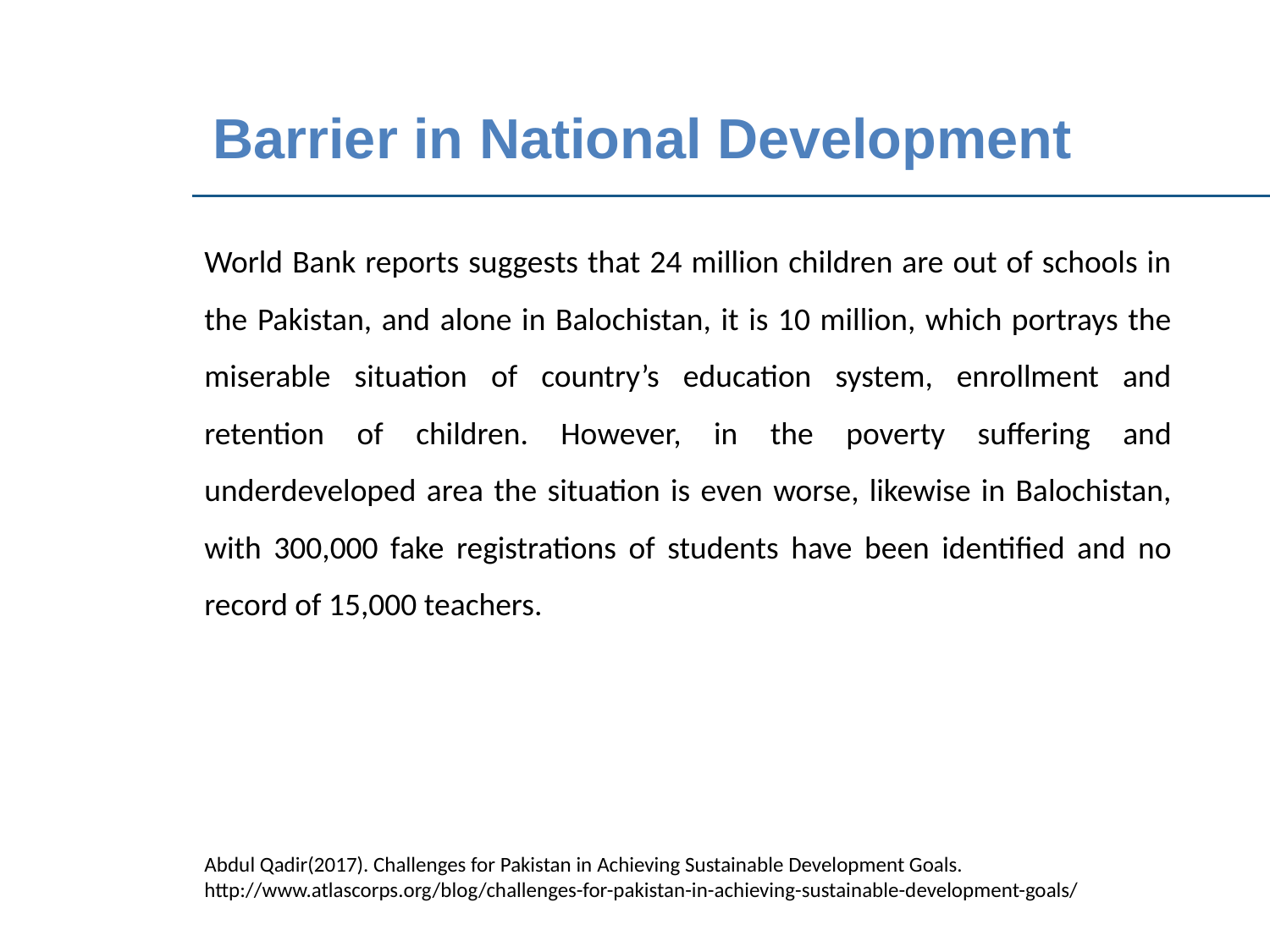

Barrier in National Development
World Bank reports suggests that 24 million children are out of schools in the Pakistan, and alone in Balochistan, it is 10 million, which portrays the miserable situation of country’s education system, enrollment and retention of children. However, in the poverty suffering and underdeveloped area the situation is even worse, likewise in Balochistan, with 300,000 fake registrations of students have been identified and no record of 15,000 teachers.

Abdul Qadir(2017). Challenges for Pakistan in Achieving Sustainable Development Goals. http://www.atlascorps.org/blog/challenges-for-pakistan-in-achieving-sustainable-development-goals/